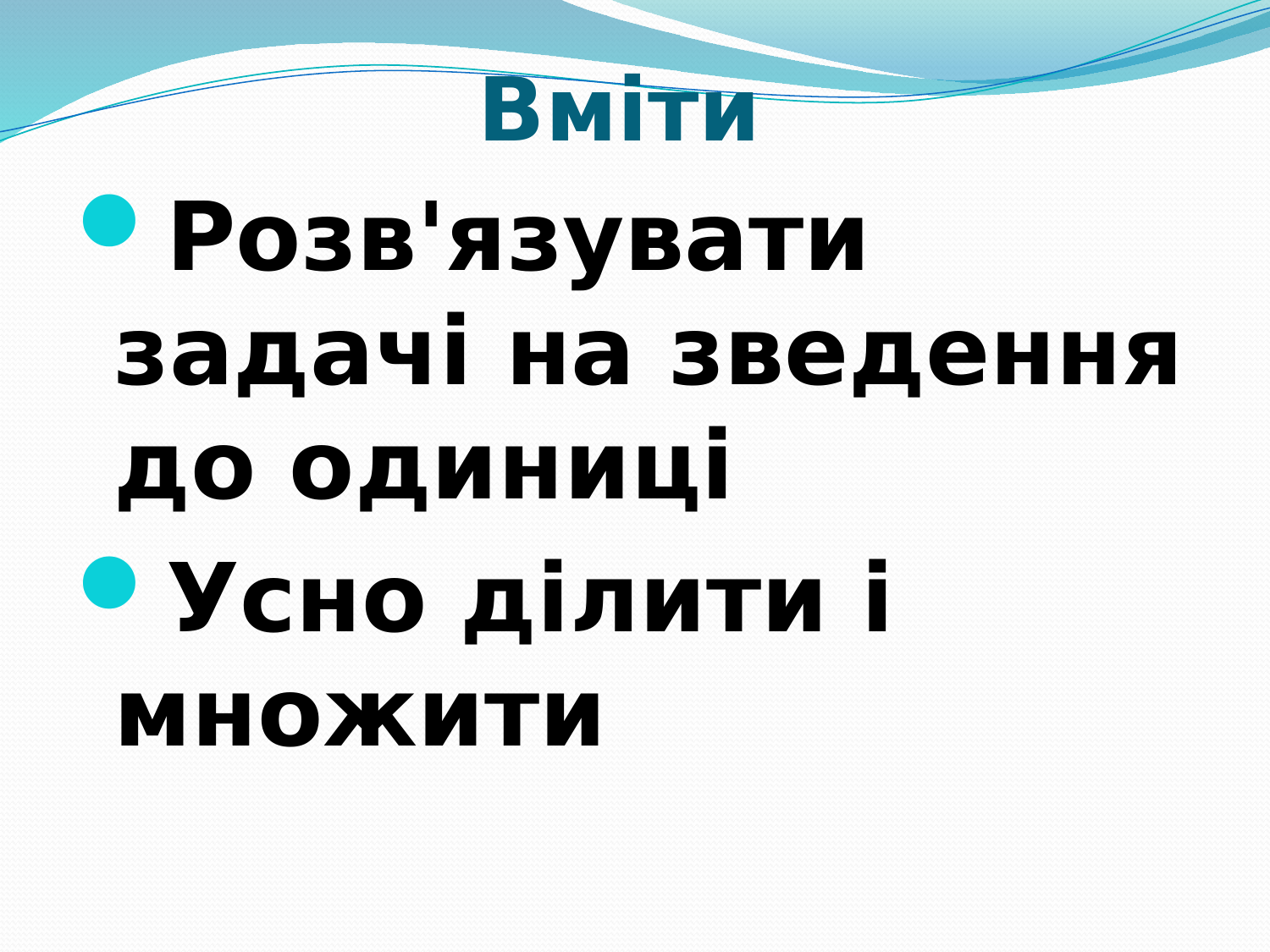

# Вміти
Розв'язувати задачі на зведення до одиниці
Усно ділити і множити